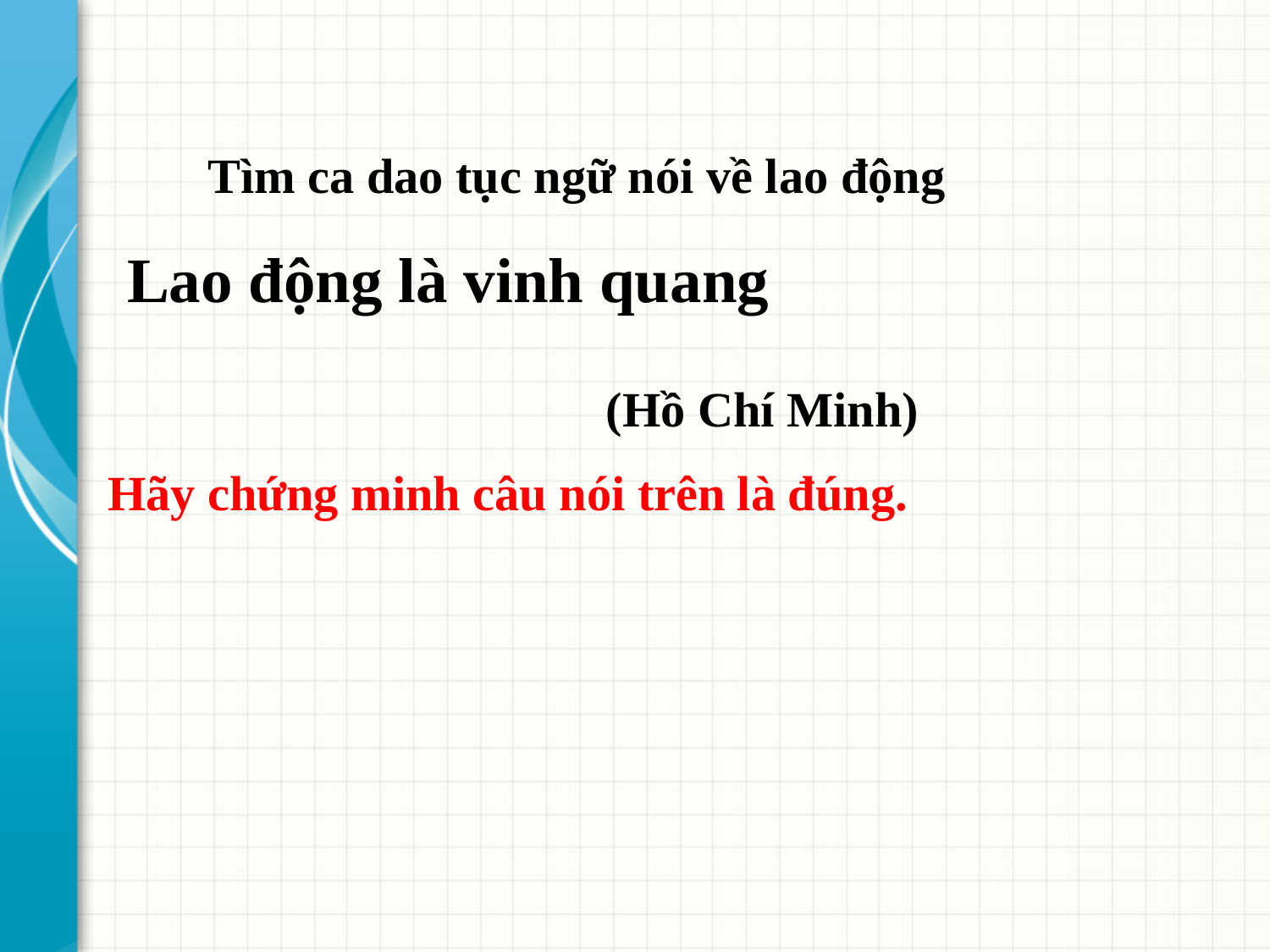

Tìm ca dao tục ngữ nói về lao động
Lao động là vinh quang
  (Hồ Chí Minh)
Hãy chứng minh câu nói trên là đúng.